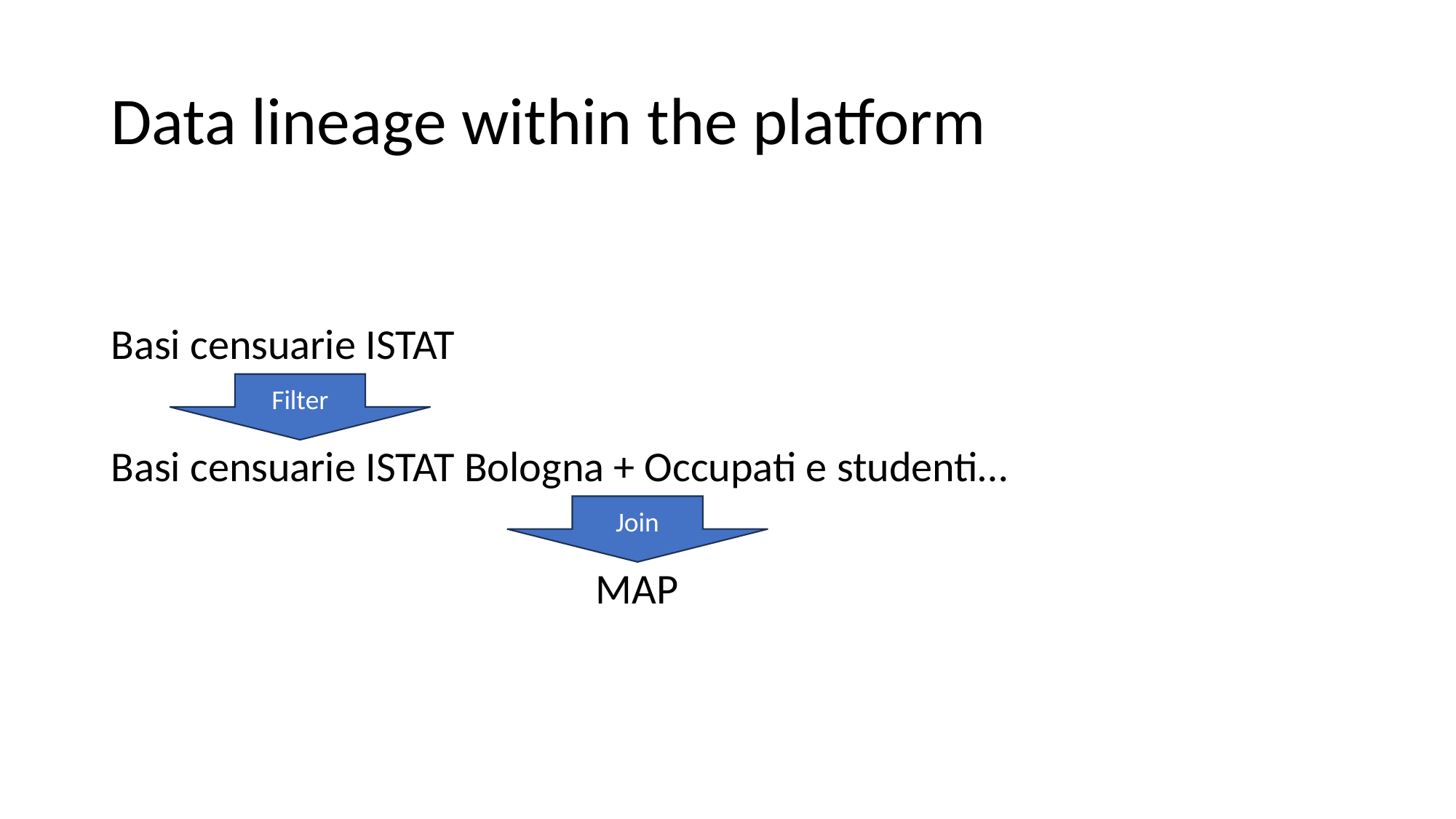

# Data lineage within the platform
Basi censuarie ISTAT

Basi censuarie ISTAT Bologna + Occupati e studenti…

				     MAP

Filter
Join